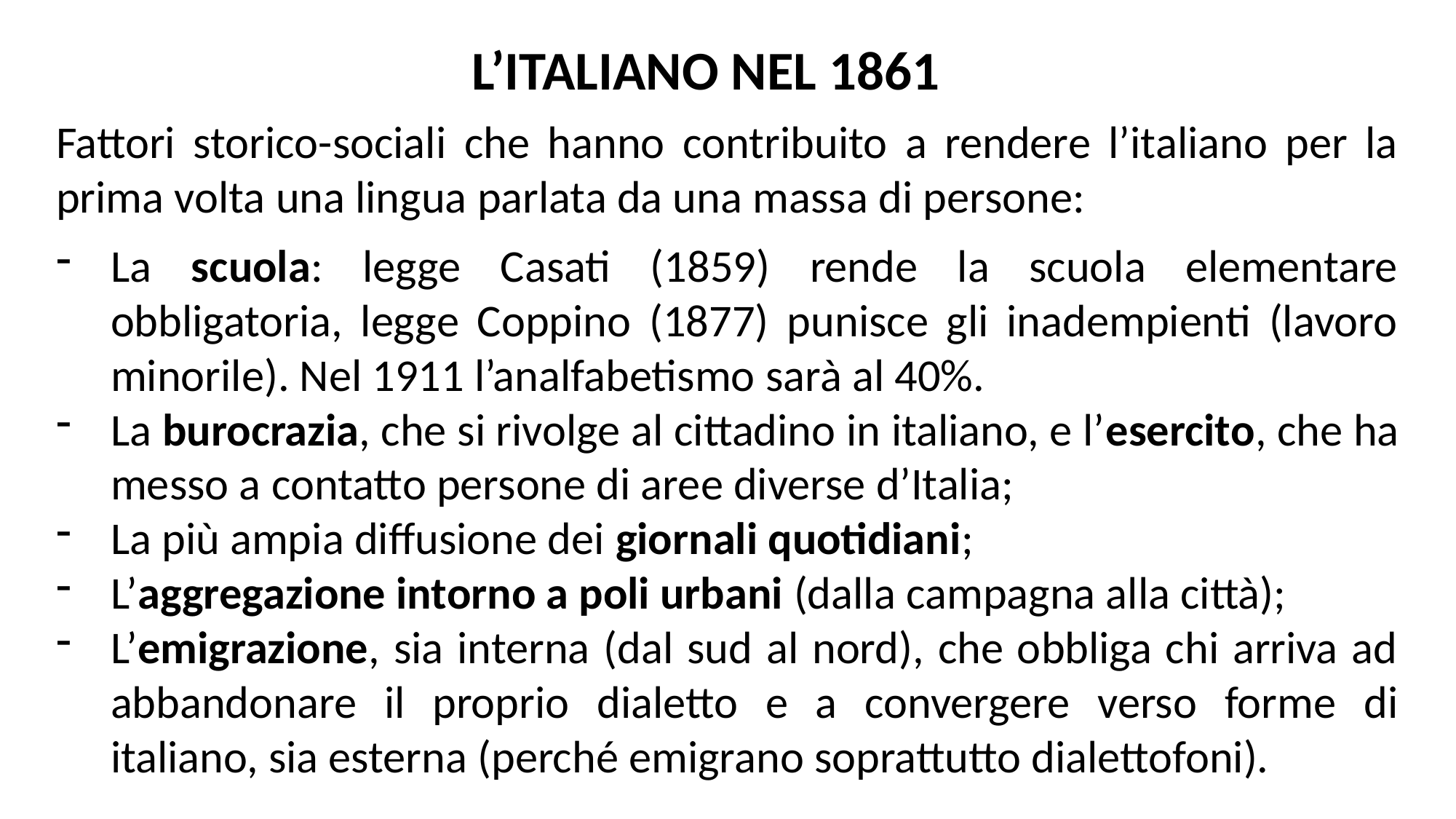

L’ITALIANO NEL 1861
Fattori storico-sociali che hanno contribuito a rendere l’italiano per la prima volta una lingua parlata da una massa di persone:

La scuola: legge Casati (1859) rende la scuola elementare obbligatoria, legge Coppino (1877) punisce gli inadempienti (lavoro minorile). Nel 1911 l’analfabetismo sarà al 40%.
La burocrazia, che si rivolge al cittadino in italiano, e l’esercito, che ha messo a contatto persone di aree diverse d’Italia;
La più ampia diffusione dei giornali quotidiani;
L’aggregazione intorno a poli urbani (dalla campagna alla città);
L’emigrazione, sia interna (dal sud al nord), che obbliga chi arriva ad abbandonare il proprio dialetto e a convergere verso forme di italiano, sia esterna (perché emigrano soprattutto dialettofoni).